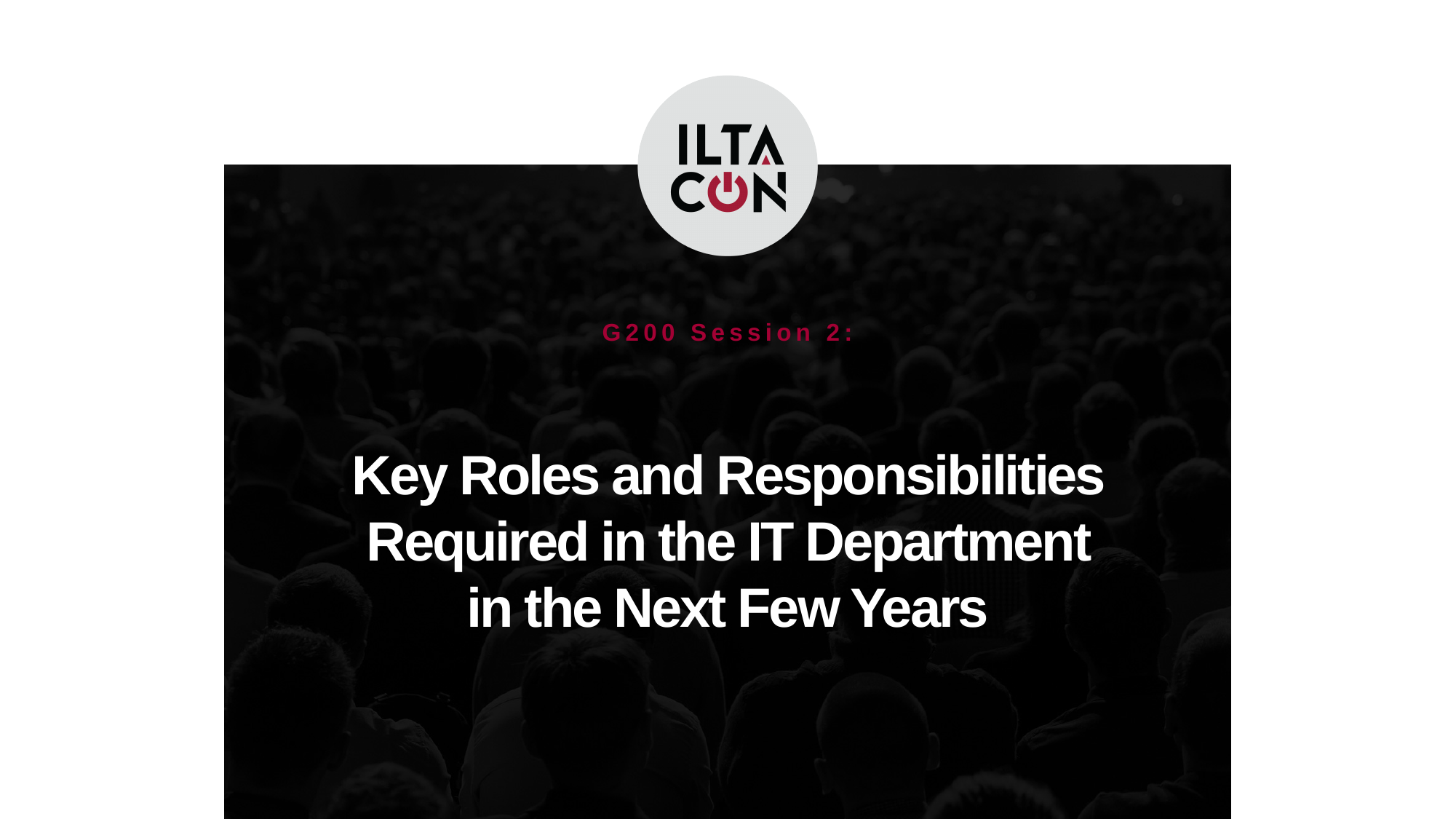

G200 Session 2:
# Key Roles and Responsibilities Required in the IT Department in the Next Few Years